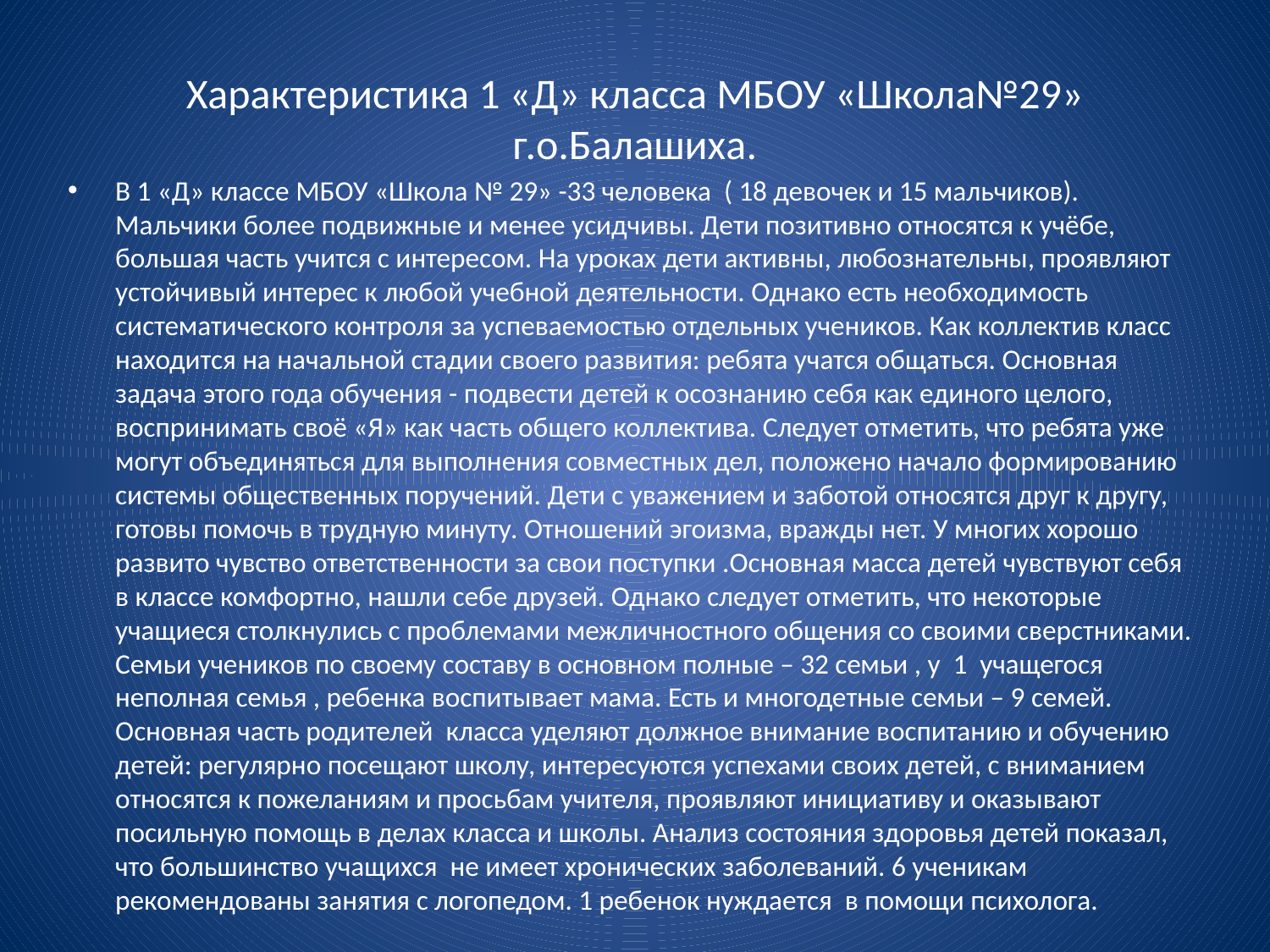

# Характеристика 1 «Д» класса МБОУ «Школа№29» г.о.Балашиха.
В 1 «Д» классе МБОУ «Школа № 29» -33 человека  ( 18 девочек и 15 мальчиков). Мальчики более подвижные и менее усидчивы. Дети позитивно относятся к учёбе, большая часть учится с интересом. На уроках дети активны, любознательны, проявляют устойчивый интерес к любой учебной деятельности. Однако есть необходимость систематического контроля за успеваемостью отдельных учеников. Как коллектив класс находится на начальной стадии своего развития: ребята учатся общаться. Основная задача этого года обучения - подвести детей к осознанию себя как единого целого, воспринимать своё «Я» как часть общего коллектива. Следует отметить, что ребята уже могут объединяться для выполнения совместных дел, положено начало формированию системы общественных поручений. Дети с уважением и заботой относятся друг к другу, готовы помочь в трудную минуту. Отношений эгоизма, вражды нет. У многих хорошо развито чувство ответственности за свои поступки .Основная масса детей чувствуют себя в классе комфортно, нашли себе друзей. Однако следует отметить, что некоторые учащиеся столкнулись с проблемами межличностного общения со своими сверстниками. Семьи учеников по своему составу в основном полные – 32 семьи , у  1  учащегося неполная семья , ребенка воспитывает мама. Есть и многодетные семьи – 9 семей. Основная часть родителей  класса уделяют должное внимание воспитанию и обучению детей: регулярно посещают школу, интересуются успехами своих детей, с вниманием относятся к пожеланиям и просьбам учителя, проявляют инициативу и оказывают посильную помощь в делах класса и школы. Анализ состояния здоровья детей показал, что большинство учащихся  не имеет хронических заболеваний. 6 ученикам рекомендованы занятия с логопедом. 1 ребенок нуждается  в помощи психолога.